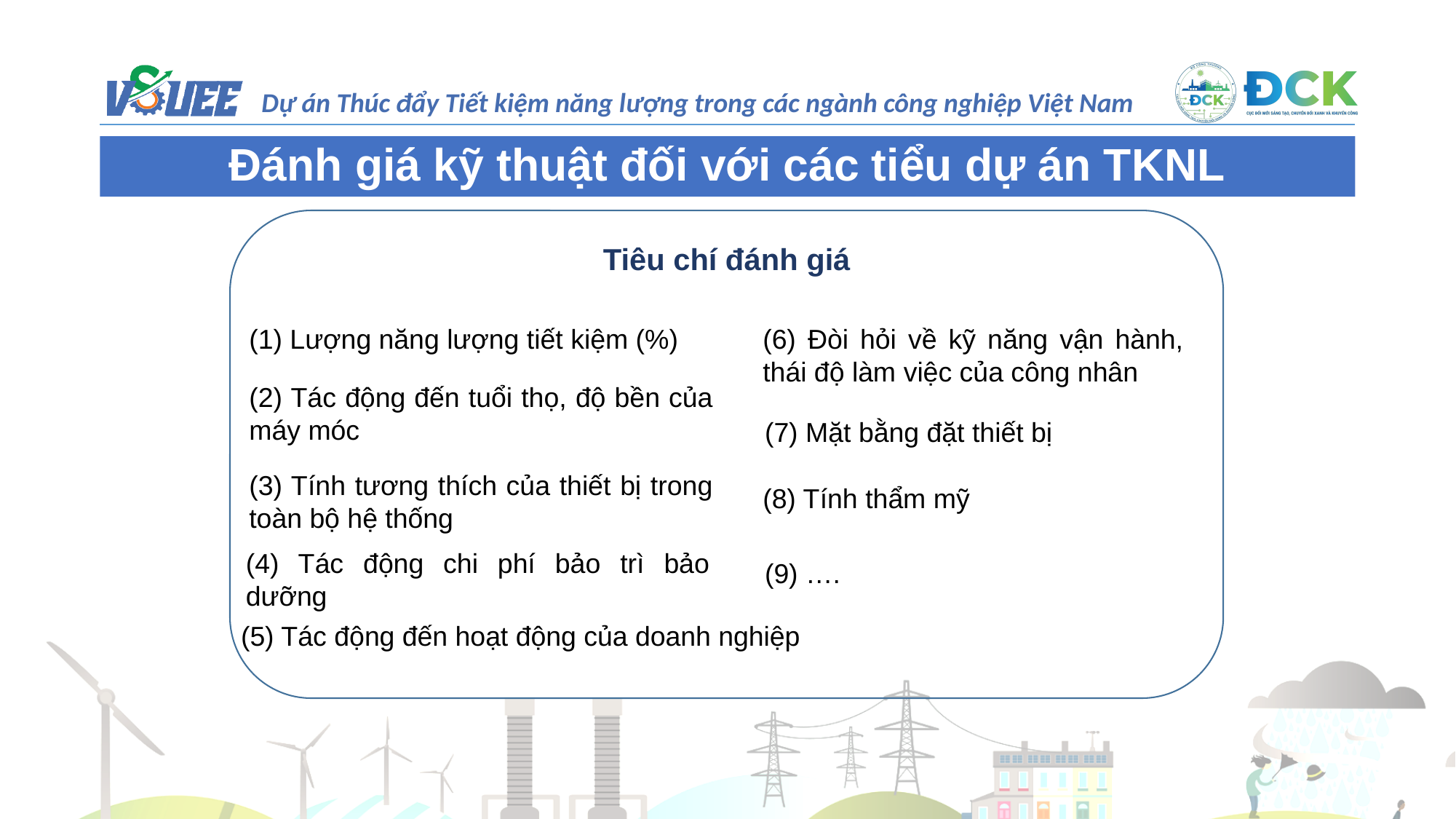

Đánh giá kỹ thuật đối với các tiểu dự án TKNL

Tiêu chí đánh giá
(1) Lượng năng lượng tiết kiệm (%)
(6) Đòi hỏi về kỹ năng vận hành, thái độ làm việc của công nhân
(2) Tác động đến tuổi thọ, độ bền của máy móc
(7) Mặt bằng đặt thiết bị
(3) Tính tương thích của thiết bị trong toàn bộ hệ thống
(8) Tính thẩm mỹ
(4) Tác động chi phí bảo trì bảo dưỡng
(9) ….
(5) Tác động đến hoạt động của doanh nghiệp